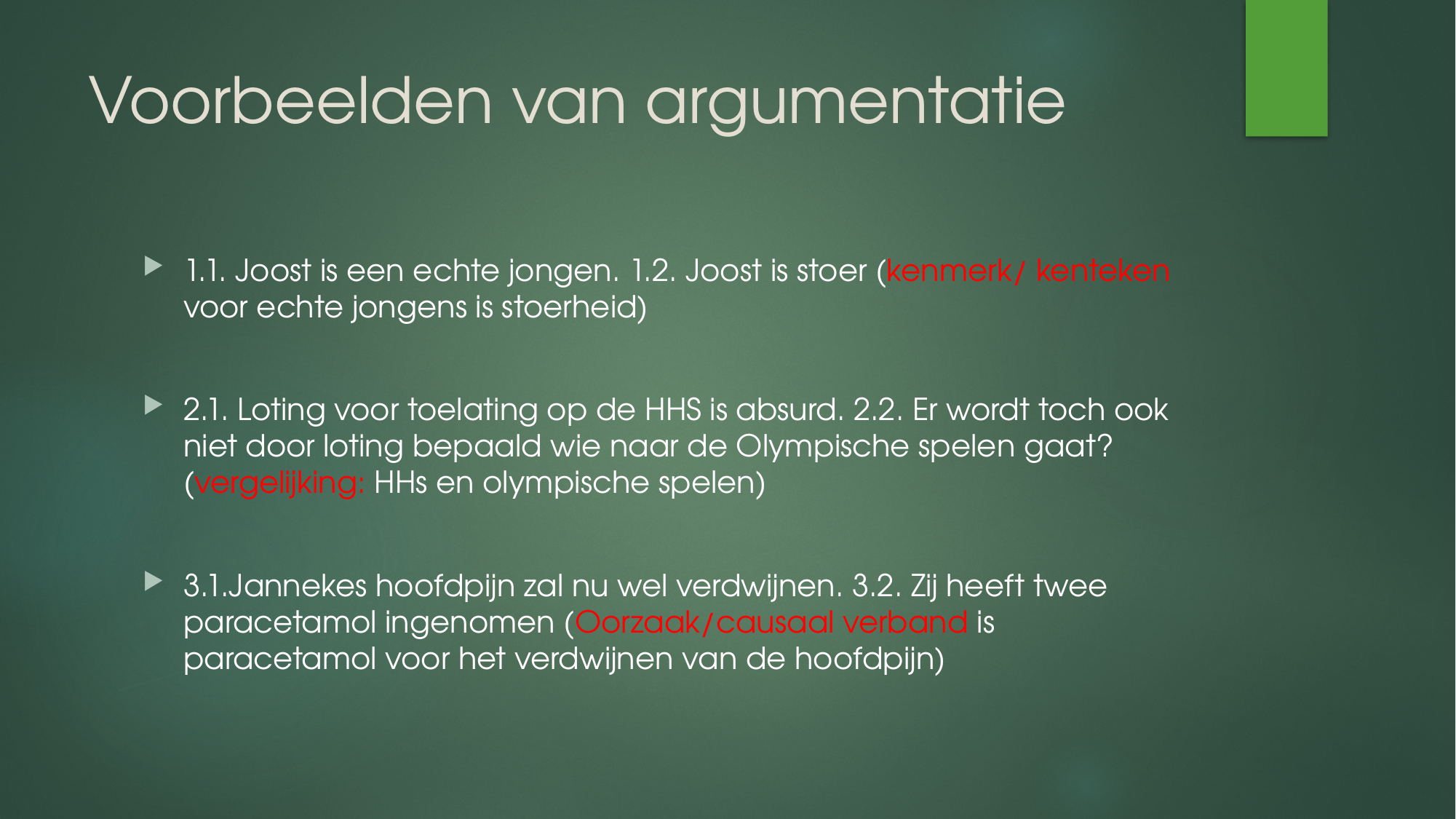

# Voorbeelden van argumentatie
1.1. Joost is een echte jongen. 1.2. Joost is stoer (kenmerk/ kenteken voor echte jongens is stoerheid)

2.1. Loting voor toelating op de HHS is absurd. 2.2. Er wordt toch ook niet door loting bepaald wie naar de Olympische spelen gaat? (vergelijking: HHs en olympische spelen)

3.1.Jannekes hoofdpijn zal nu wel verdwijnen. 3.2. Zij heeft twee paracetamol ingenomen (Oorzaak/causaal verband is paracetamol voor het verdwijnen van de hoofdpijn)